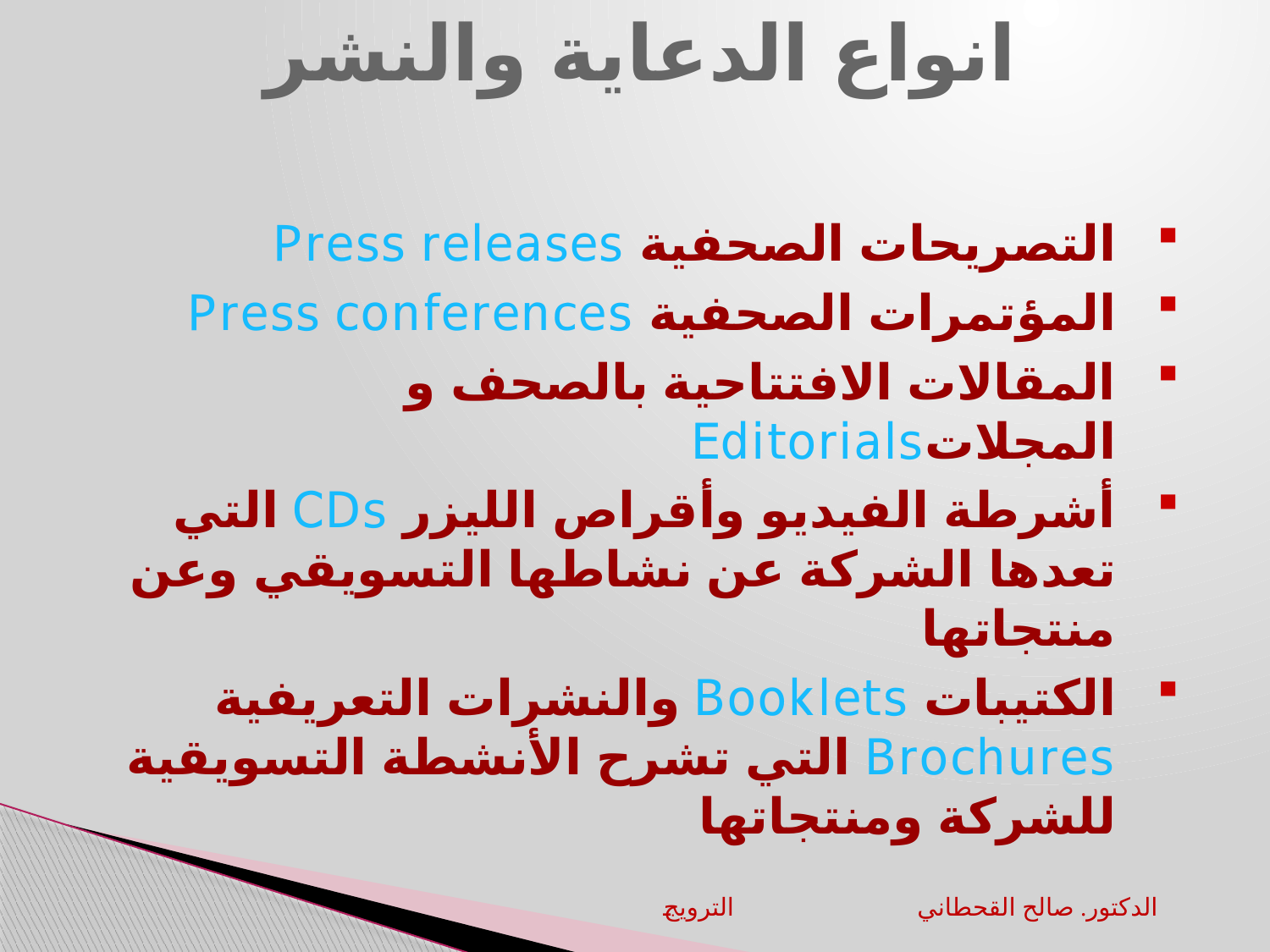

انواع الدعاية والنشر

التصريحات الصحفية Press releases
المؤتمرات الصحفية Press conferences
المقالات الافتتاحية بالصحف و المجلاتEditorials
أشرطة الفيديو وأقراص الليزر CDs التي تعدها الشركة عن نشاطها التسويقي وعن منتجاتها
الكتيبات Booklets والنشرات التعريفية Brochures التي تشرح الأنشطة التسويقية للشركة ومنتجاتها
الترويج		الدكتور. صالح القحطاني